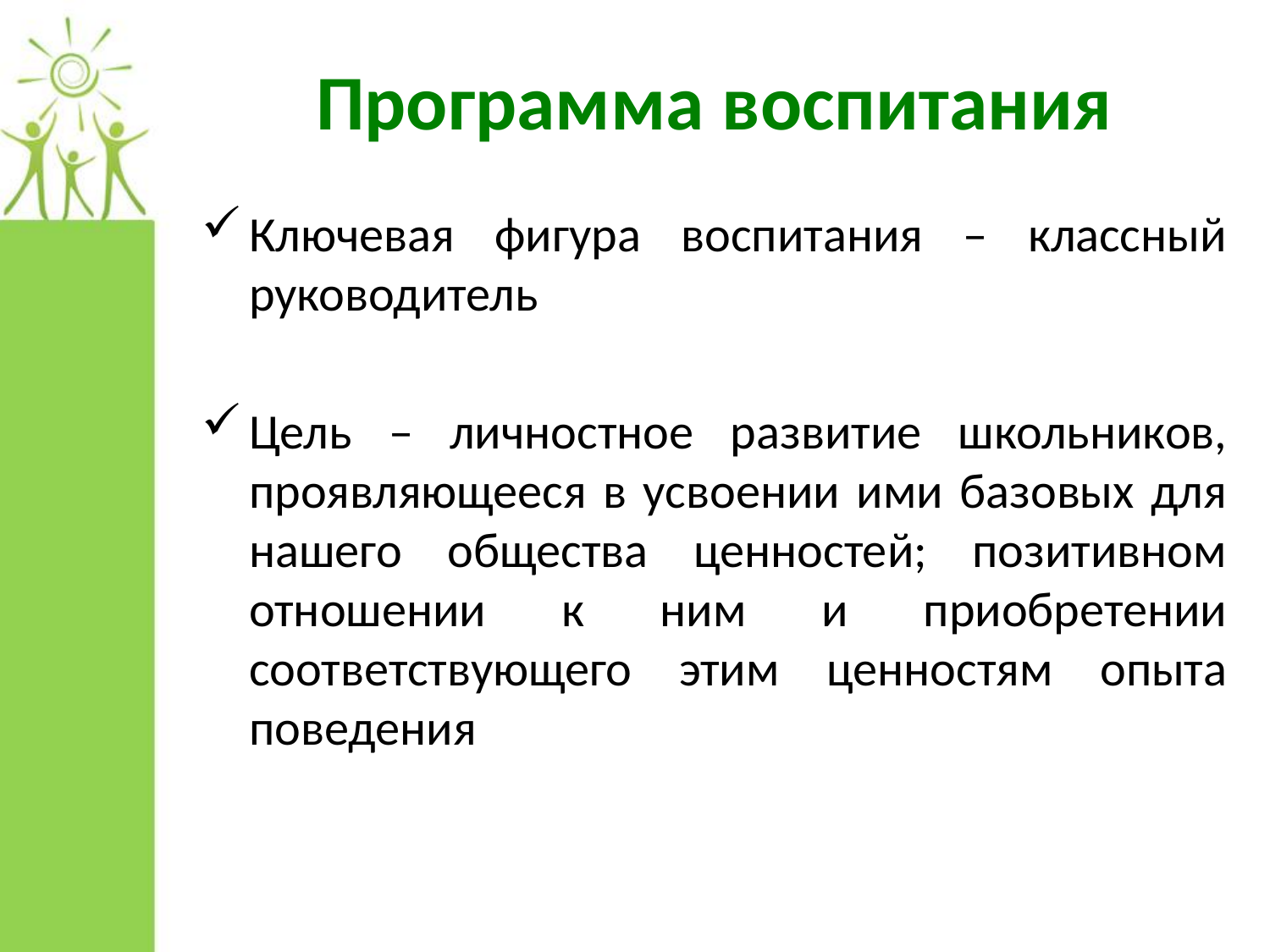

Программа воспитания
Ключевая фигура воспитания – классный руководитель

Цель – личностное развитие школьников, проявляющееся в усвоении ими базовых для нашего общества ценностей; позитивном отношении к ним и приобретении соответствующего этим ценностям опыта поведения